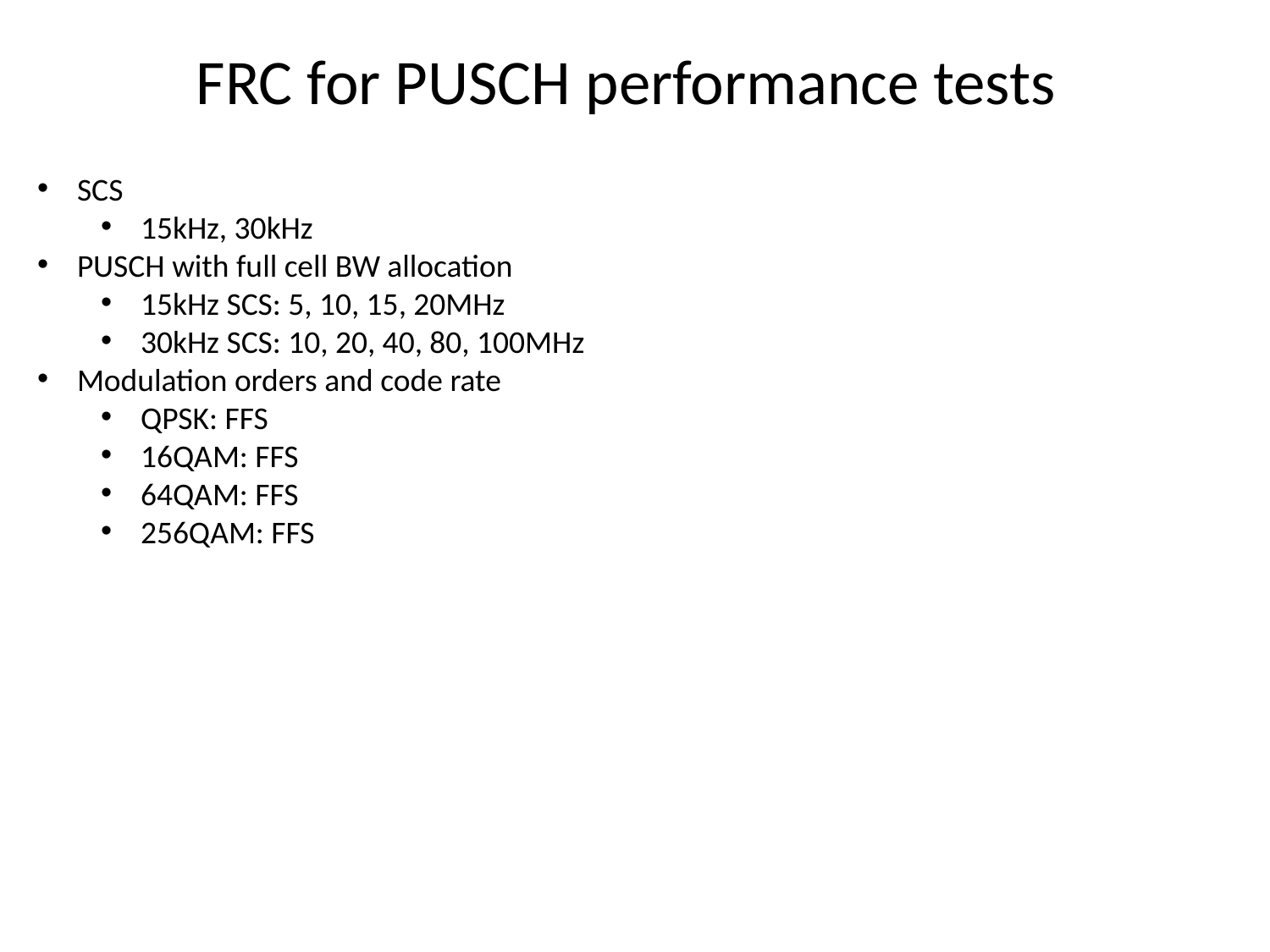

# FRC for PUSCH performance tests
SCS
15kHz, 30kHz
PUSCH with full cell BW allocation
15kHz SCS: 5, 10, 15, 20MHz
30kHz SCS: 10, 20, 40, 80, 100MHz
Modulation orders and code rate
QPSK: FFS
16QAM: FFS
64QAM: FFS
256QAM: FFS